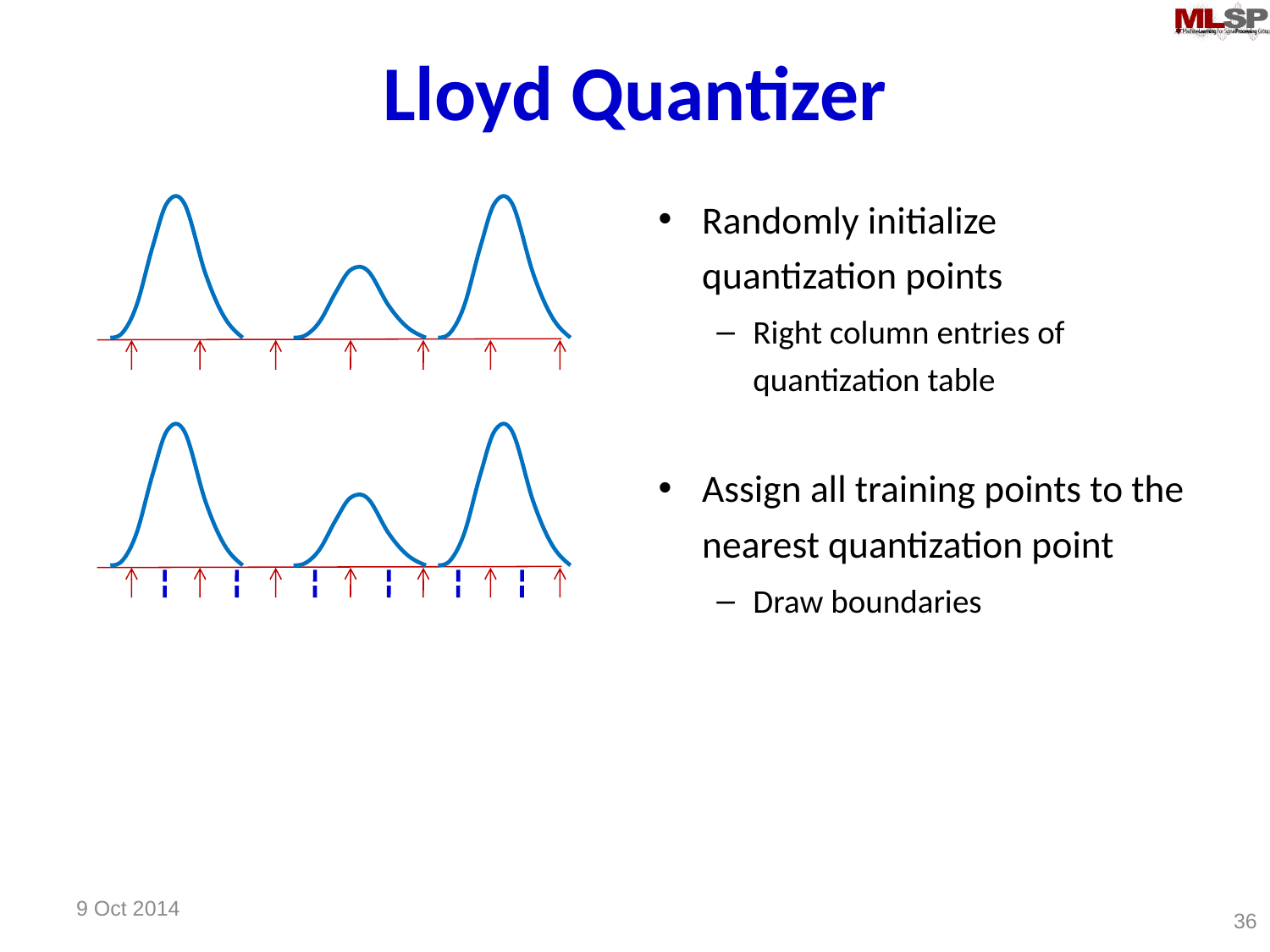

# Lloyd Quantizer
Randomly initialize quantization points
Right column entries of quantization table

Assign all training points to the nearest quantization point
Draw boundaries

Reestimate quantization points

Iterate until convergence

9 Oct 2014
36